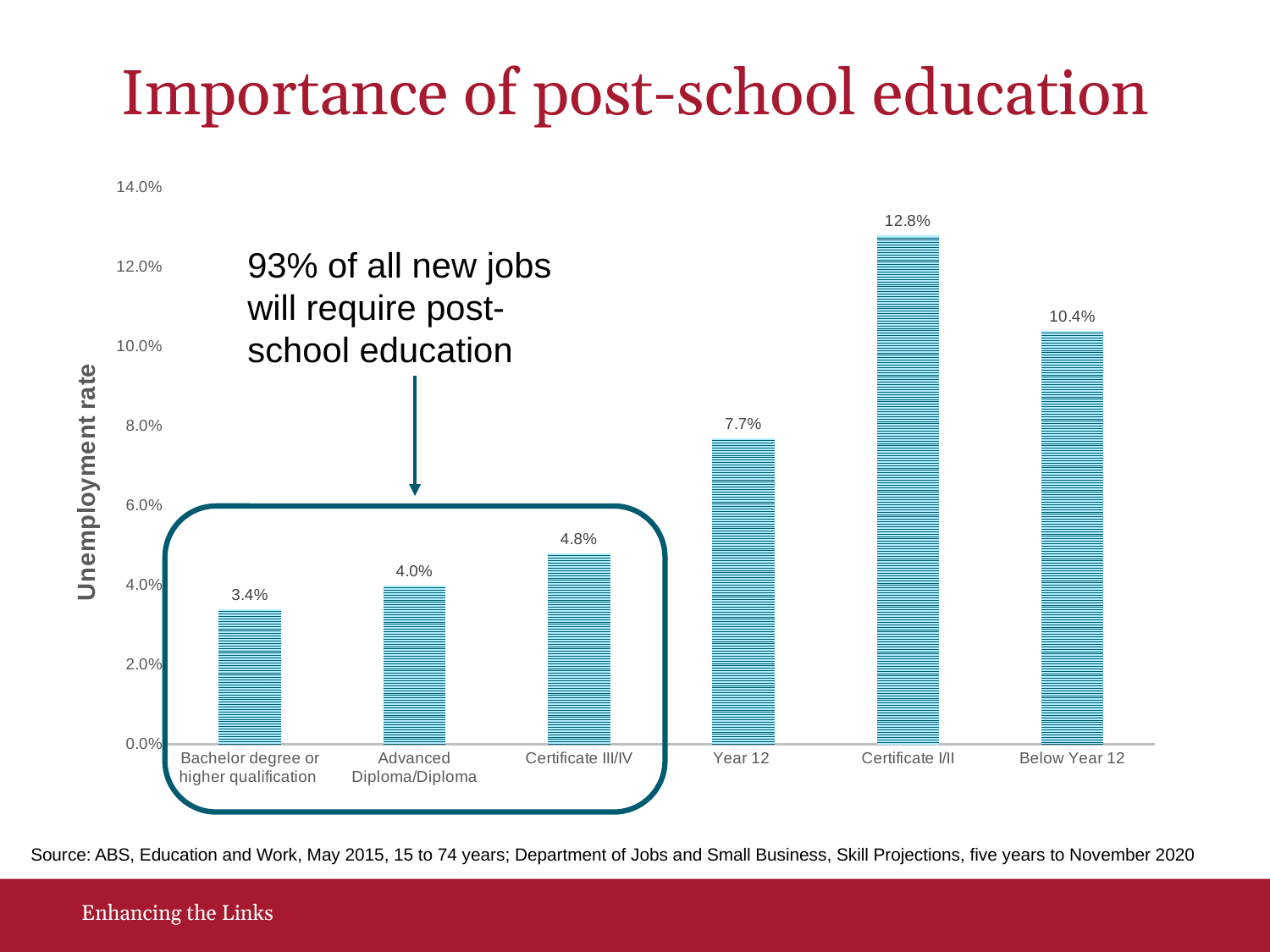

# Importance of post-school education

### Chart

| Category | Unemployment Rate |
|---|---|
| Bachelor degree or higher qualification  | 0.034 |
| Advanced Diploma/Diploma | 0.04 |
| Certificate III/IV | 0.048 |
| Year 12  | 0.077 |
| Certificate I/II | 0.128 |
| Below Year 12 | 0.104 |
93% of all new jobs will require post-school education

Source: ABS, Education and Work, May 2015, 15 to 74 years; Department of Jobs and Small Business, Skill Projections, five years to November 2020
Enhancing the Links